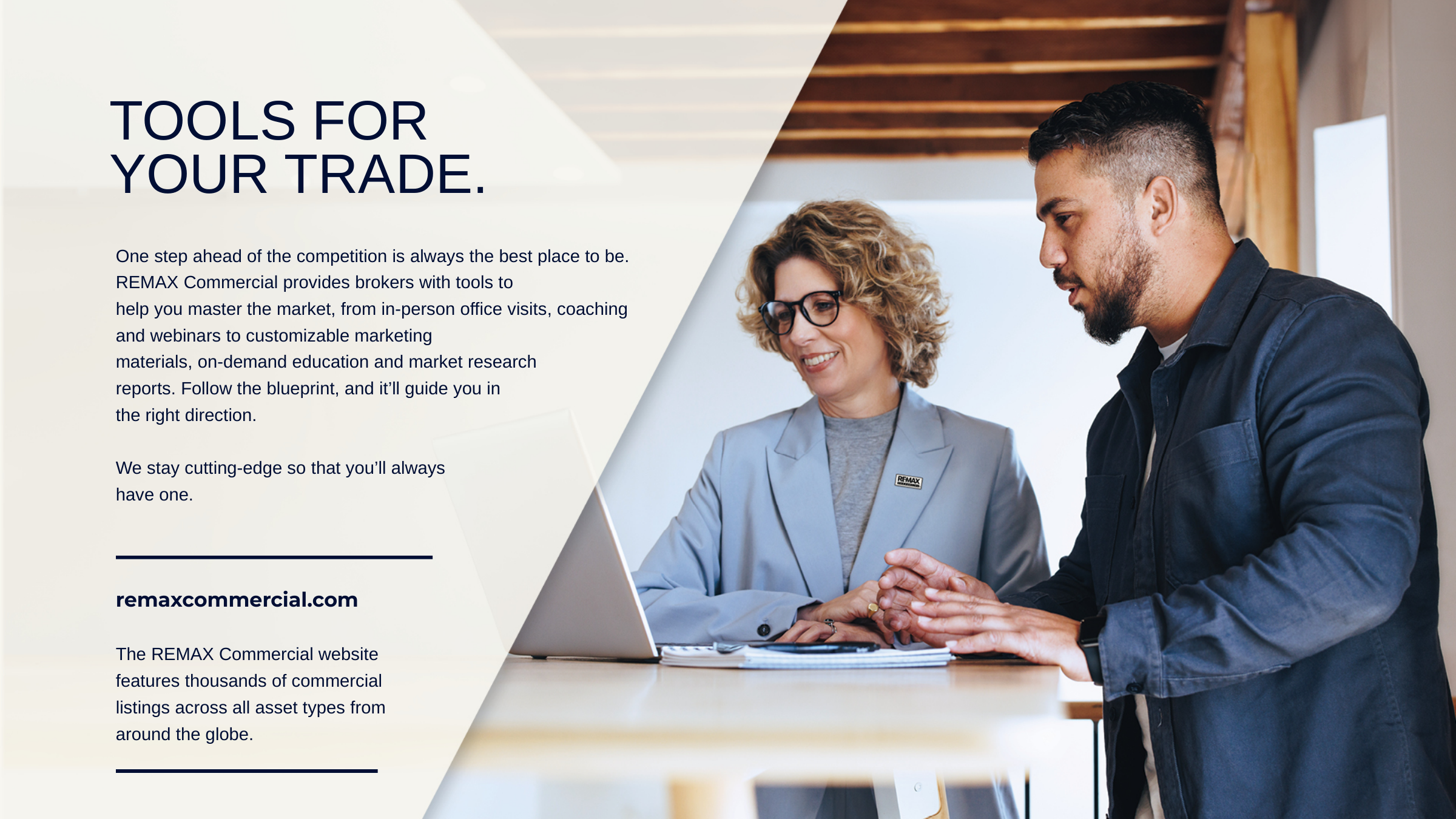

TOOLS FOR
YOUR TRADE.
One step ahead of the competition is always the best place to be. REMAX Commercial provides brokers with tools to
help you master the market, from in-person office visits, coaching and webinars to customizable marketing
materials, on-demand education and market research
reports. Follow the blueprint, and it’ll guide you in
the right direction.

We stay cutting-edge so that you’ll always
have one.

remaxcommercial.com

The REMAX Commercial website features thousands of commercial listings across all asset types from around the globe.